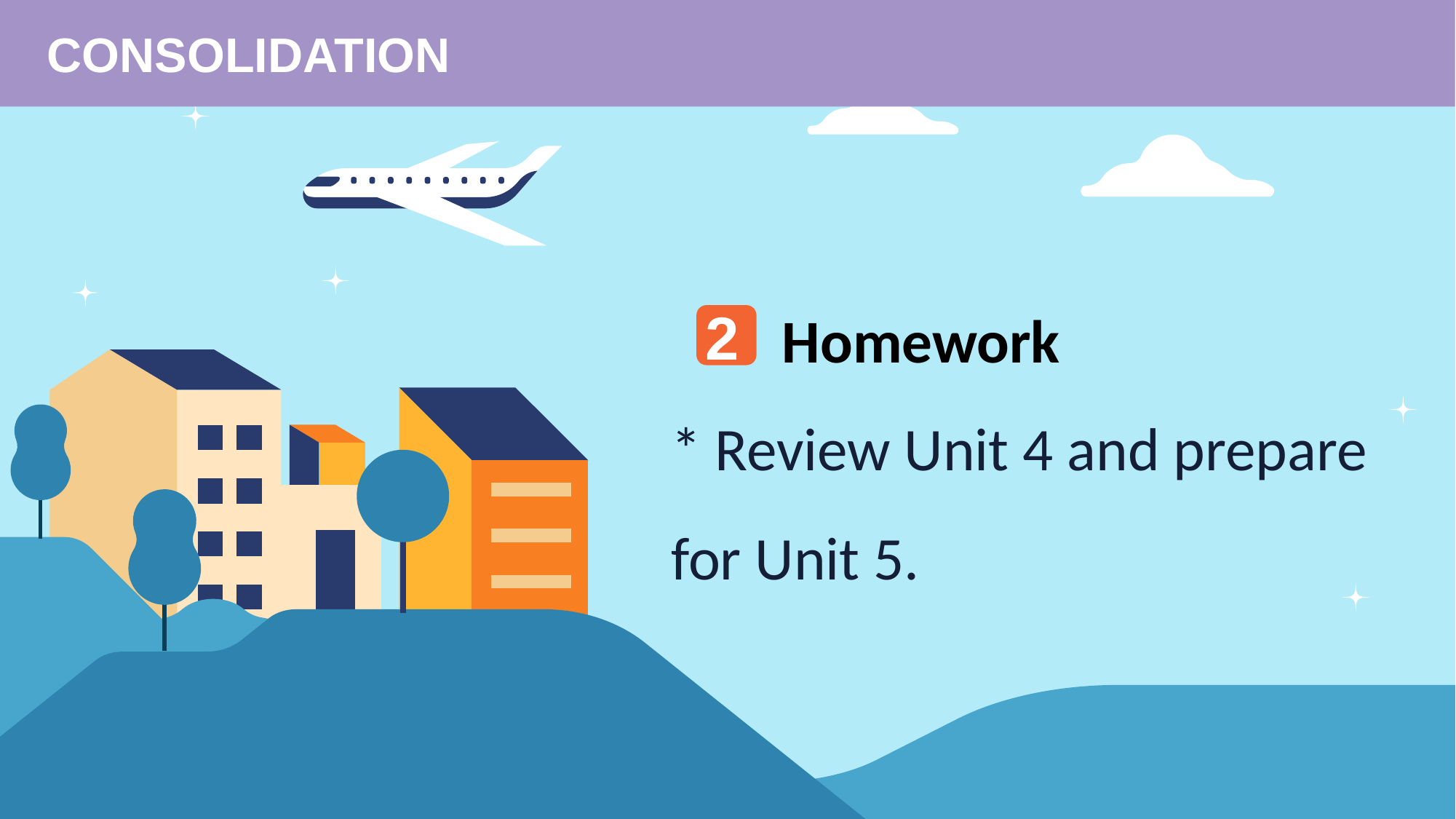

CONSOLIDATION

2
Homework

* Review Unit 4 and prepare for Unit 5.